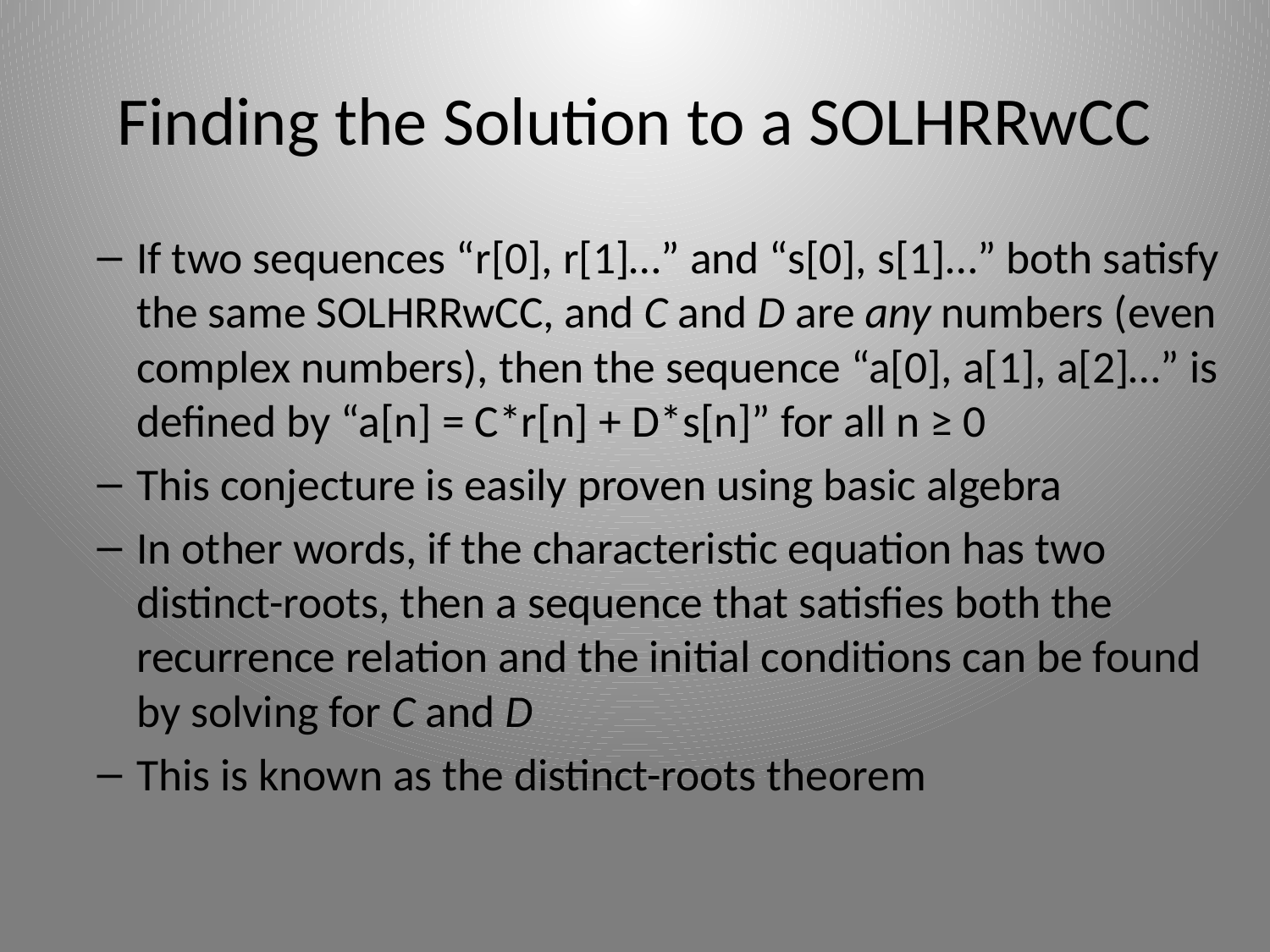

# Finding the Solution to a SOLHRRwCC
If two sequences “r[0], r[1]…” and “s[0], s[1]…” both satisfy the same SOLHRRwCC, and C and D are any numbers (even complex numbers), then the sequence “a[0], a[1], a[2]…” is defined by “a[n] = C*r[n] + D*s[n]” for all n ≥ 0
This conjecture is easily proven using basic algebra
In other words, if the characteristic equation has two distinct-roots, then a sequence that satisfies both the recurrence relation and the initial conditions can be found by solving for C and D
This is known as the distinct-roots theorem